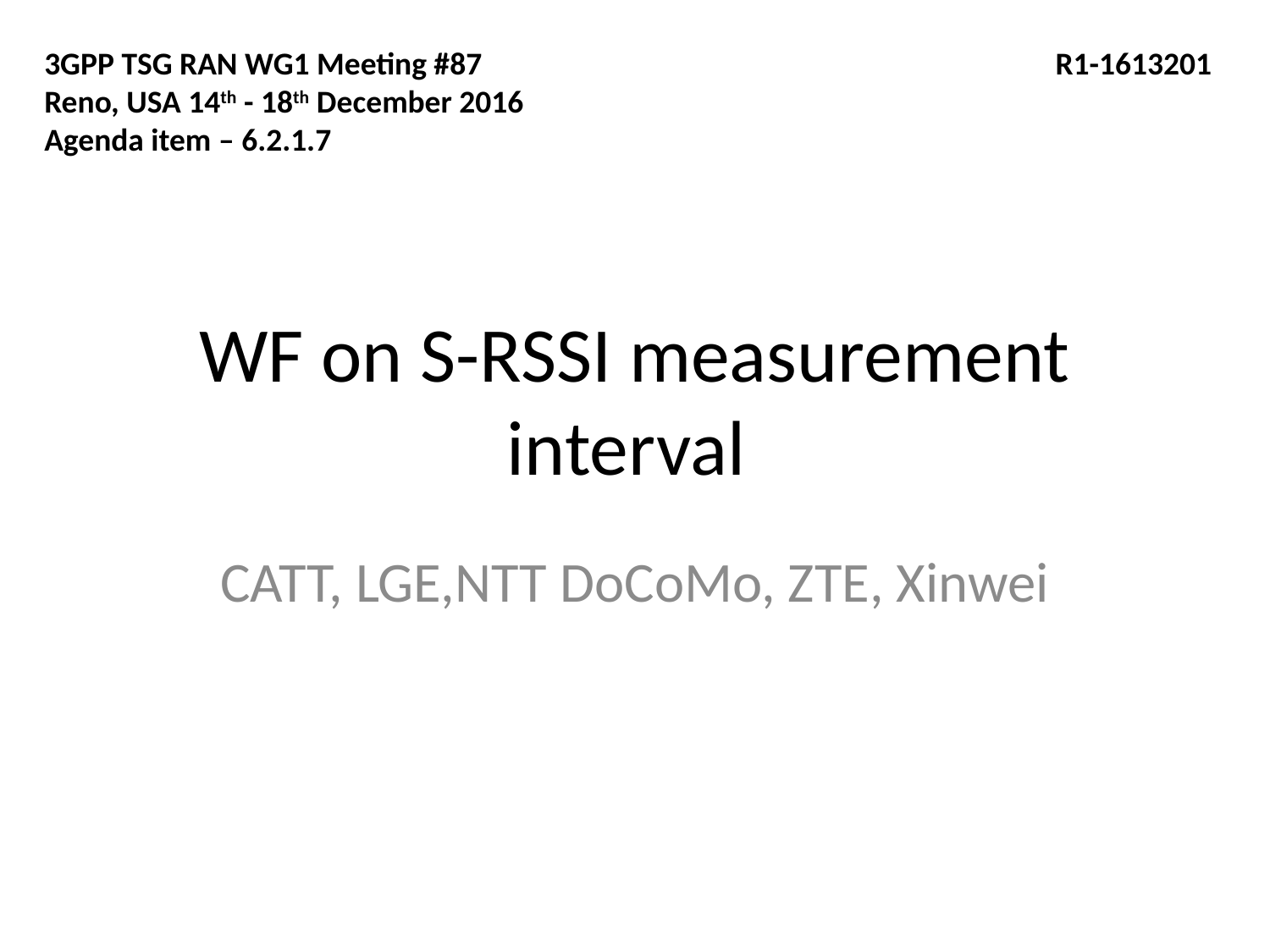

3GPP TSG RAN WG1 Meeting #87				                 R1-1613201
Reno, USA 14th - 18th December 2016
Agenda item – 6.2.1.7
# WF on S-RSSI measurement interval
CATT, LGE,NTT DoCoMo, ZTE, Xinwei